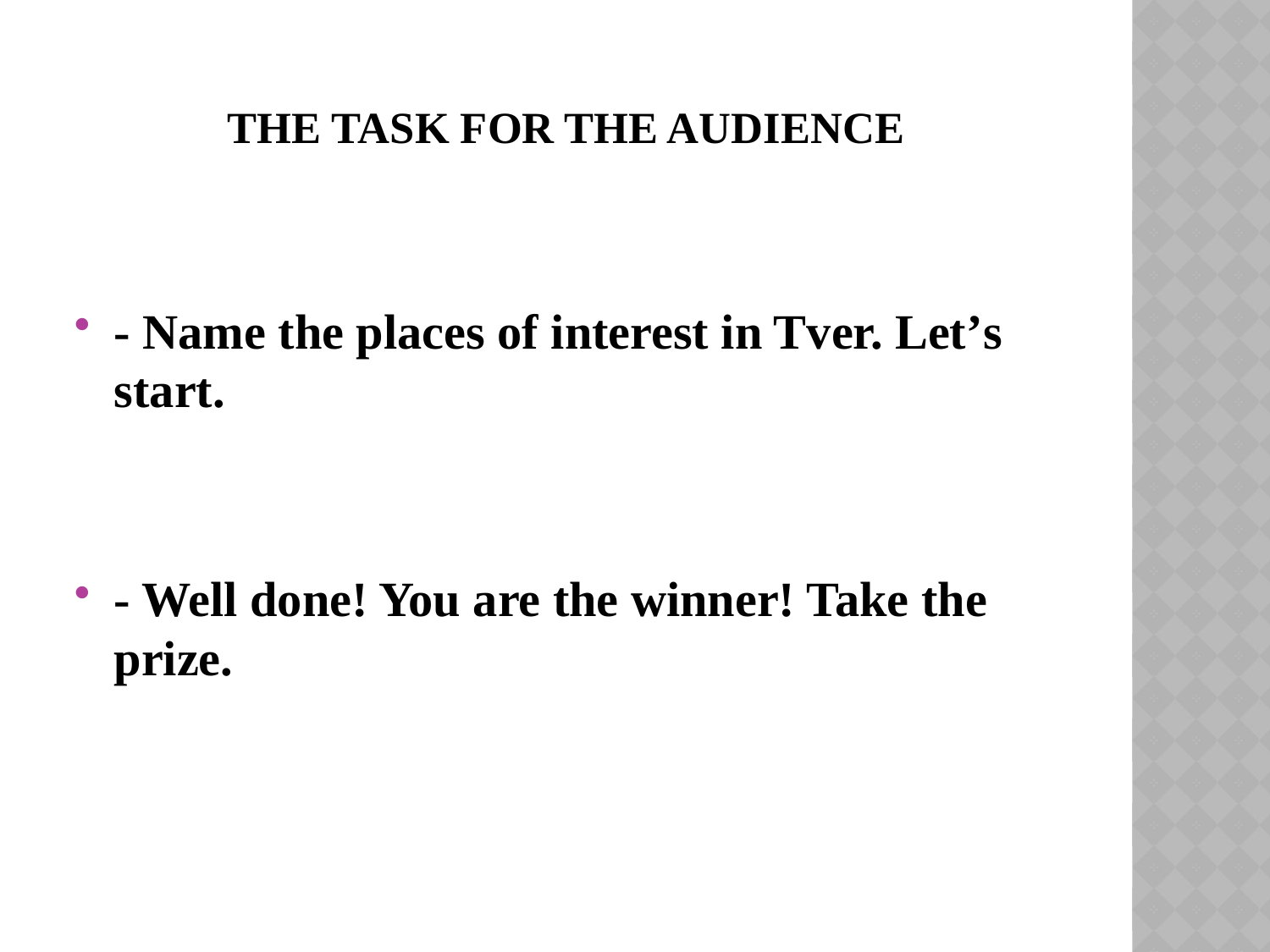

# THE TASK FOR THE AUDIENCE

- Name the places of interest in Tver. Let’s start.

- Well done! You are the winner! Take the prize.